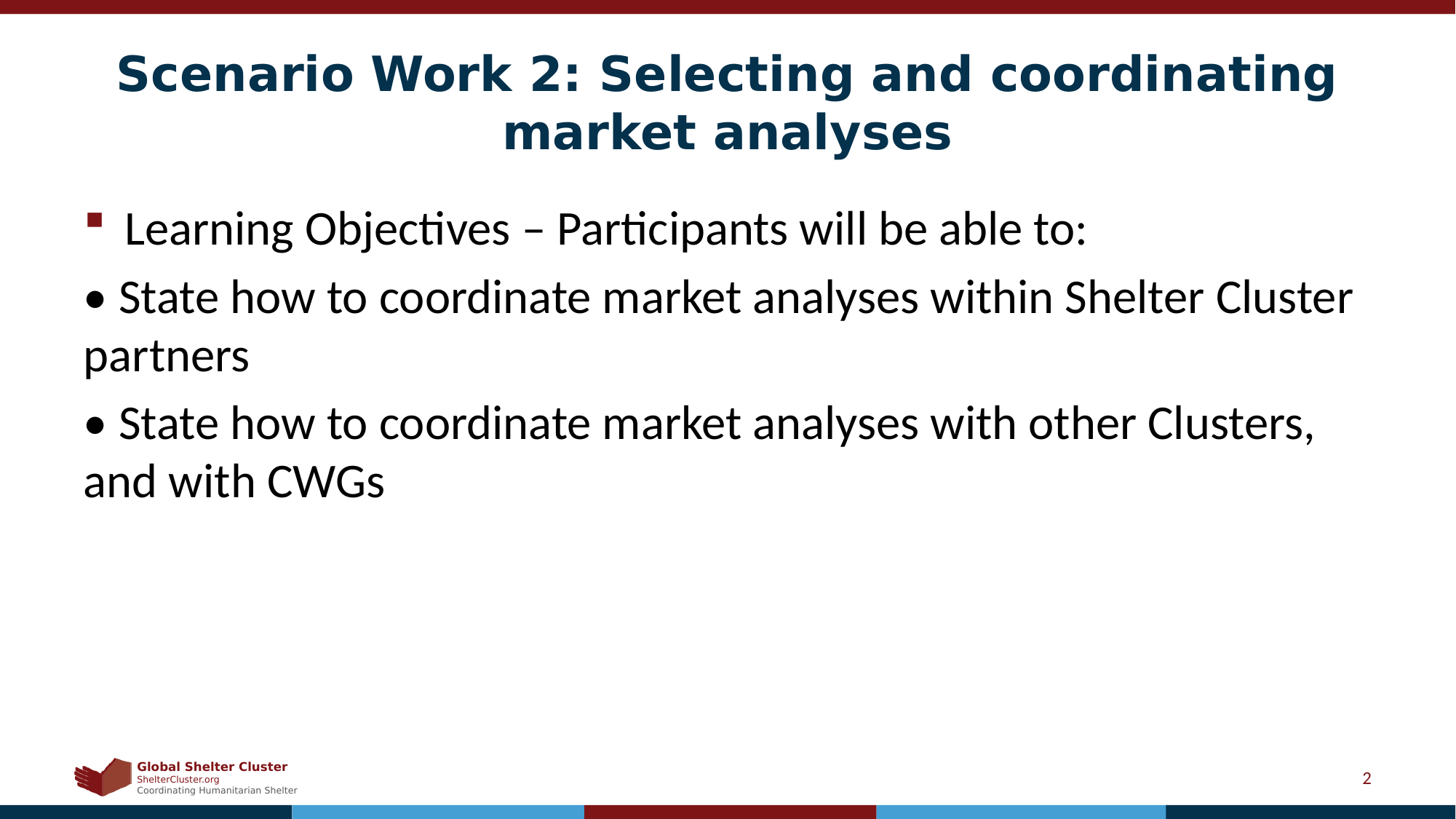

# Scenario Work 2: Selecting and coordinating market analyses
Learning Objectives – Participants will be able to:
• State how to coordinate market analyses within Shelter Cluster partners
• State how to coordinate market analyses with other Clusters, and with CWGs
2